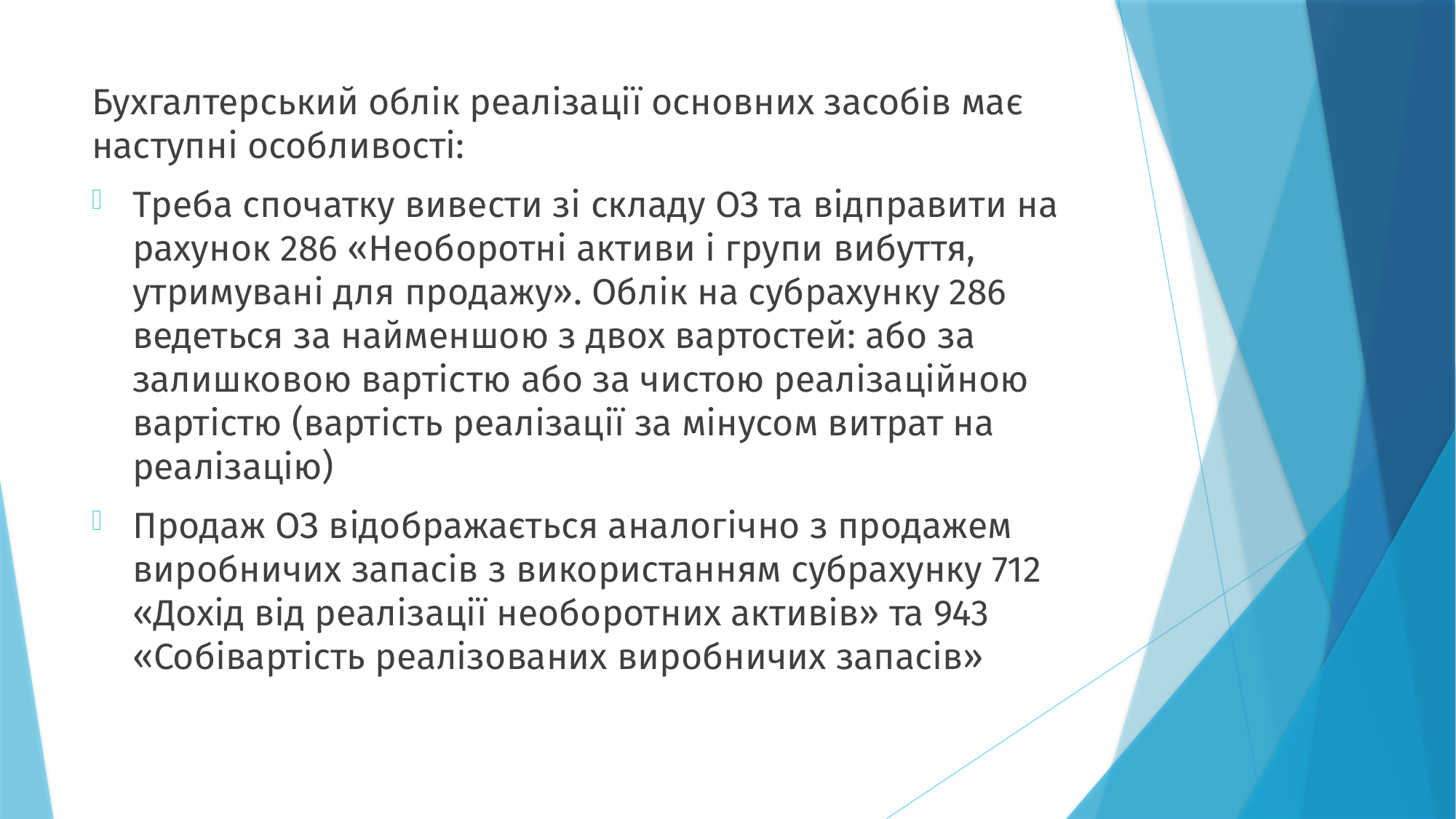

Бухгалтерський облік реалізації основних засобів має наступні особливості:
Треба спочатку вивести зі складу ОЗ та відправити на рахунок 286 «Необоротні активи і групи вибуття, утримувані для продажу». Облік на субрахунку 286 ведеться за найменшою з двох вартостей: або за залишковою вартістю або за чистою реалізаційною вартістю (вартість реалізації за мінусом витрат на реалізацію)
Продаж ОЗ відображається аналогічно з продажем виробничих запасів з використанням субрахунку 712 «Дохід від реалізації необоротних активів» та 943 «Собівартість реалізованих виробничих запасів»